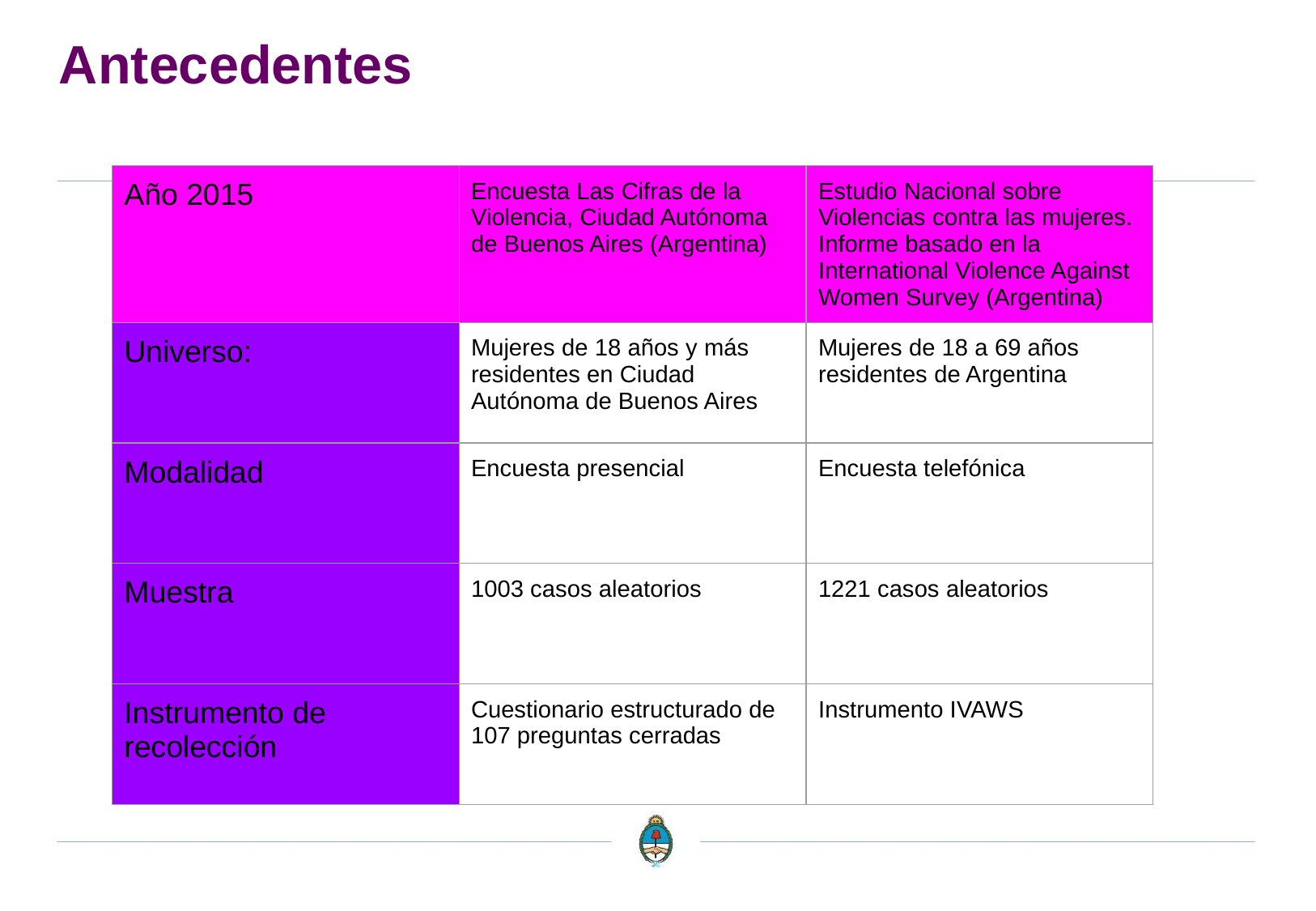

# Antecedentes
| Año 2015 | Encuesta Las Cifras de la Violencia, Ciudad Autónoma de Buenos Aires (Argentina) | Estudio Nacional sobre Violencias contra las mujeres. Informe basado en la International Violence Against Women Survey (Argentina) |
| --- | --- | --- |
| Universo: | Mujeres de 18 años y más residentes en Ciudad Autónoma de Buenos Aires | Mujeres de 18 a 69 años residentes de Argentina |
| Modalidad | Encuesta presencial | Encuesta telefónica |
| Muestra | 1003 casos aleatorios | 1221 casos aleatorios |
| Instrumento de recolección | Cuestionario estructurado de 107 preguntas cerradas | Instrumento IVAWS |